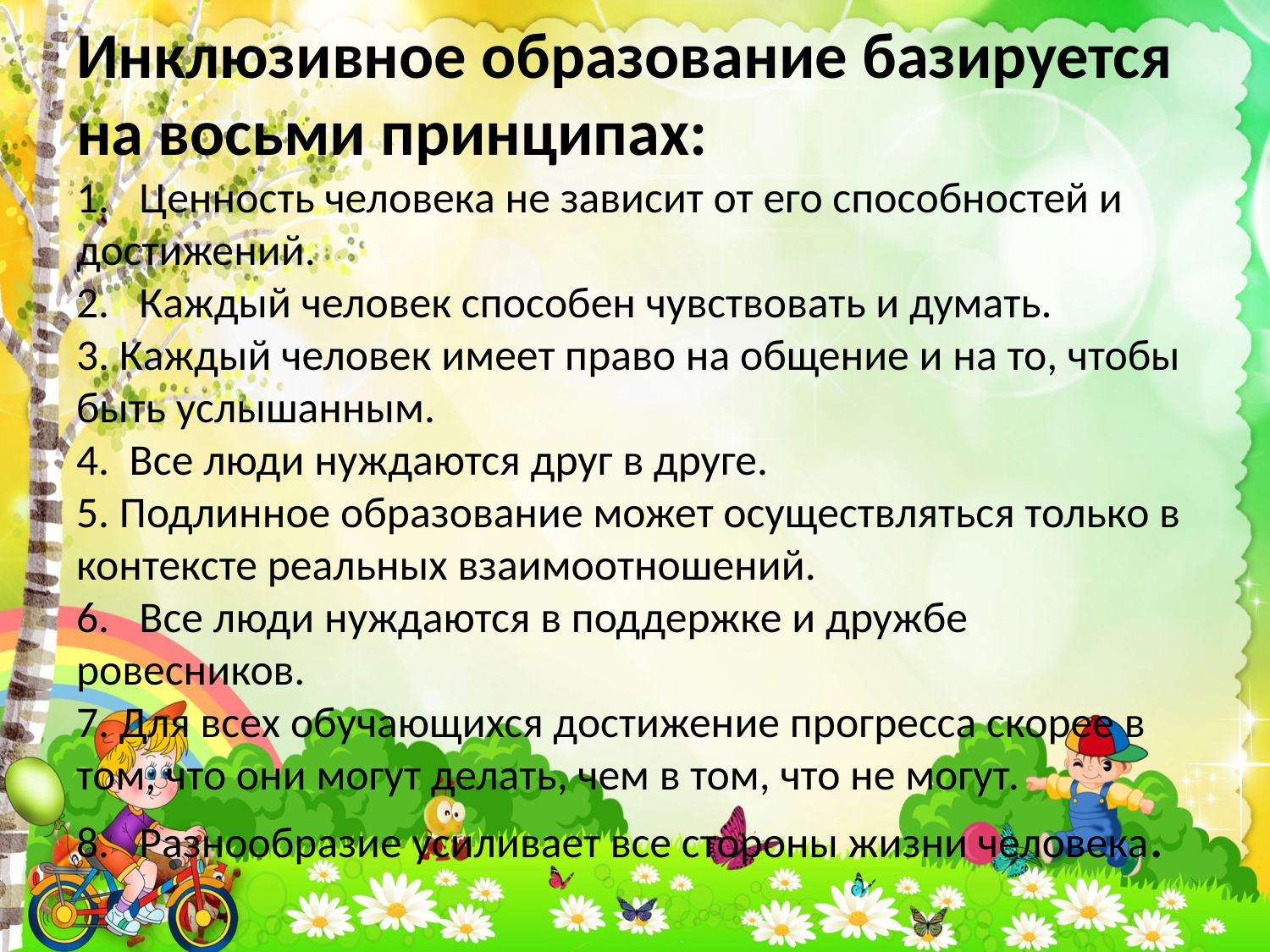

# Инклюзивное образование базируется на восьми принципах:  1.   Ценность человека не зависит от его способностей и достижений. 2.   Каждый человек способен чувствовать и думать. 3. Каждый человек имеет право на общение и на то, чтобы быть услышанным. 4.  Все люди нуждаются друг в друге. 5. Подлинное образование может осуществляться только в контексте реальных взаимоотношений. 6.   Все люди нуждаются в поддержке и дружбе ровесников. 7. Для всех обучающихся достижение прогресса скорее в том, что они могут делать, чем в том, что не могут. 8.   Разнообразие усиливает все стороны жизни человека.